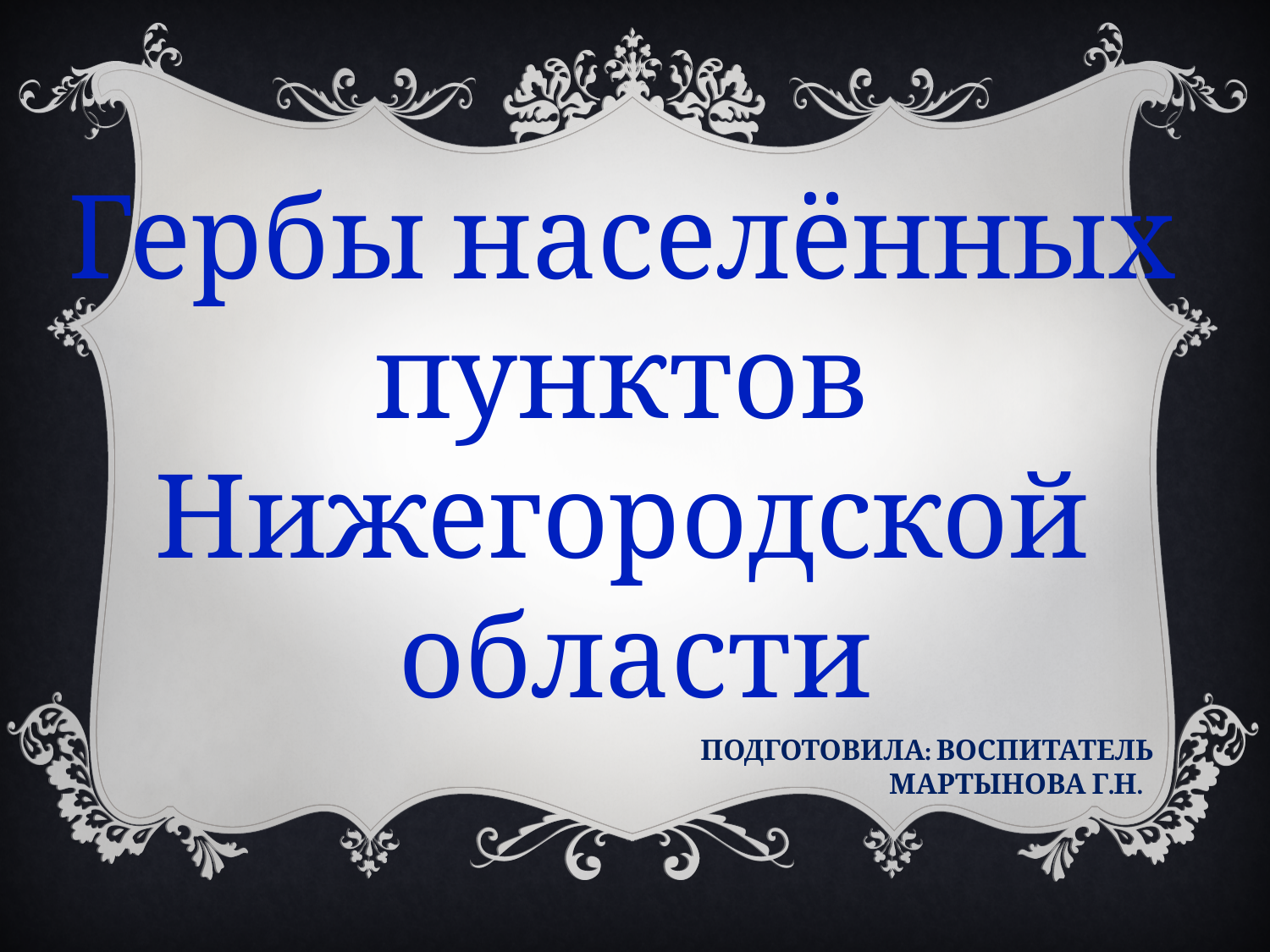

Гербы населённых
пунктов
Нижегородской
области
Подготовила: воспитатель
                               Мартынова Г.Н.